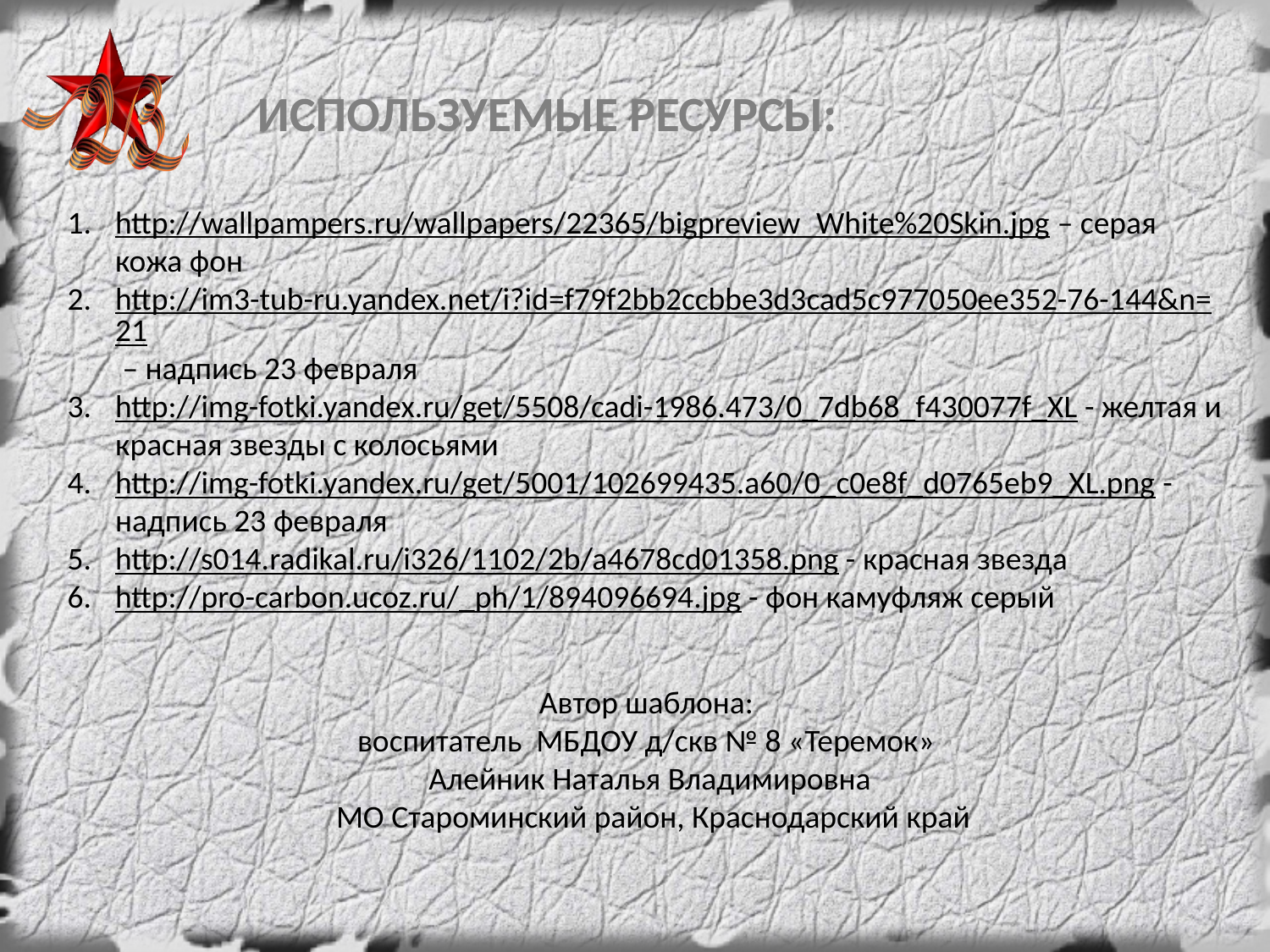

ИСПОЛЬЗУЕМЫЕ РЕСУРСЫ:
http://wallpampers.ru/wallpapers/22365/bigpreview_White%20Skin.jpg – серая кожа фон
http://im3-tub-ru.yandex.net/i?id=f79f2bb2ccbbe3d3cad5c977050ee352-76-144&n=21 – надпись 23 февраля
http://img-fotki.yandex.ru/get/5508/cadi-1986.473/0_7db68_f430077f_XL - желтая и красная звезды с колосьями
http://img-fotki.yandex.ru/get/5001/102699435.a60/0_c0e8f_d0765eb9_XL.png - надпись 23 февраля
http://s014.radikal.ru/i326/1102/2b/a4678cd01358.png - красная звезда
http://pro-carbon.ucoz.ru/_ph/1/894096694.jpg - фон камуфляж серый

Автор шаблона:
воспитатель  МБДОУ д/скв № 8 «Теремок»
Алейник Наталья Владимировна
 МО Староминский район, Краснодарский край